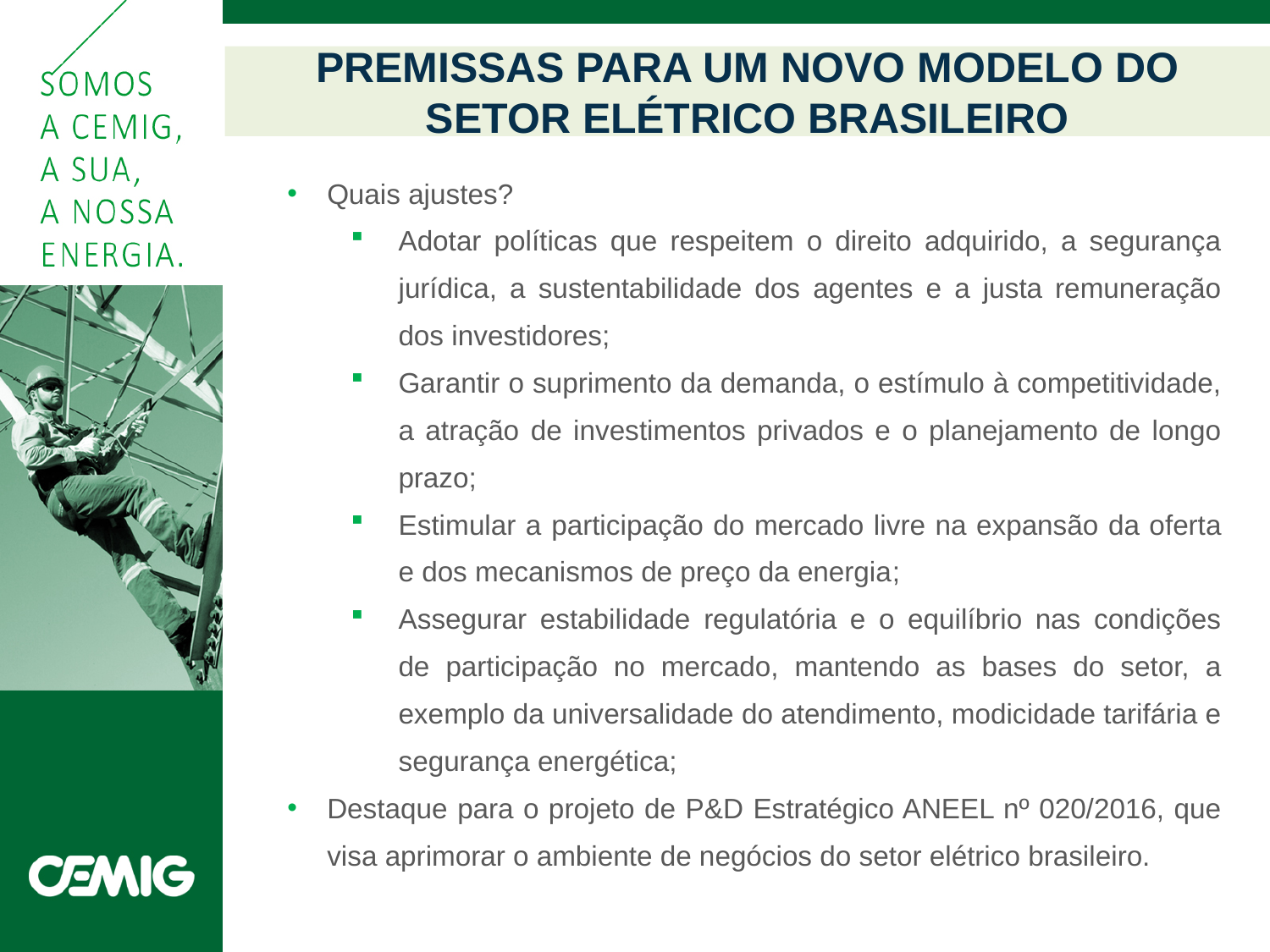

# PREMISSAS PARA UM NOVO MODELO DO SETOR ELÉTRICO BRASILEIRO
Quais ajustes?
Adotar políticas que respeitem o direito adquirido, a segurança jurídica, a sustentabilidade dos agentes e a justa remuneração dos investidores;
Garantir o suprimento da demanda, o estímulo à competitividade, a atração de investimentos privados e o planejamento de longo prazo;
Estimular a participação do mercado livre na expansão da oferta e dos mecanismos de preço da energia;
Assegurar estabilidade regulatória e o equilíbrio nas condições de participação no mercado, mantendo as bases do setor, a exemplo da universalidade do atendimento, modicidade tarifária e segurança energética;
Destaque para o projeto de P&D Estratégico ANEEL nº 020/2016, que visa aprimorar o ambiente de negócios do setor elétrico brasileiro.